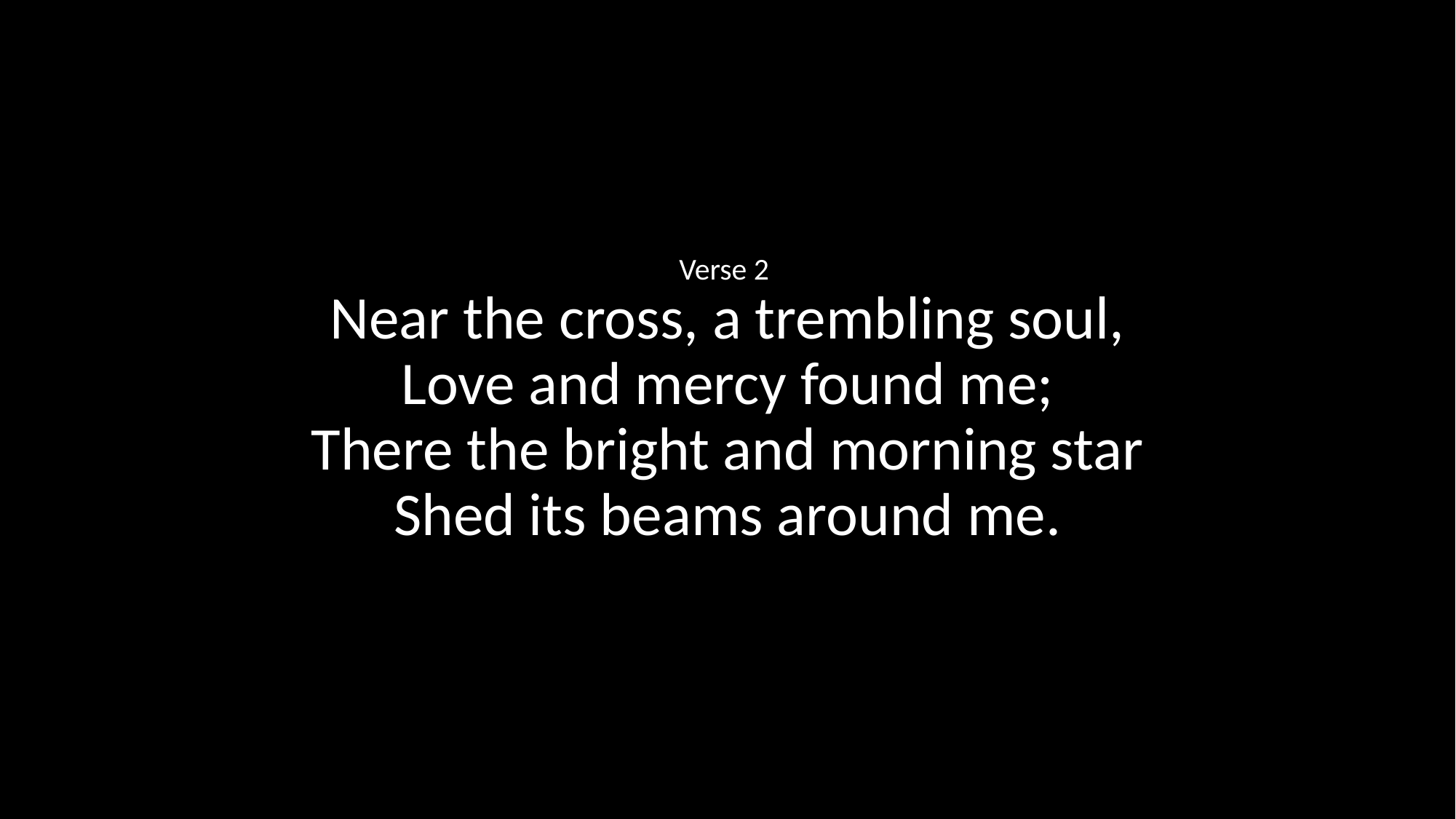

Verse 2
Near the cross, a trembling soul,
Love and mercy found me;
There the bright and morning star
Shed its beams around me.